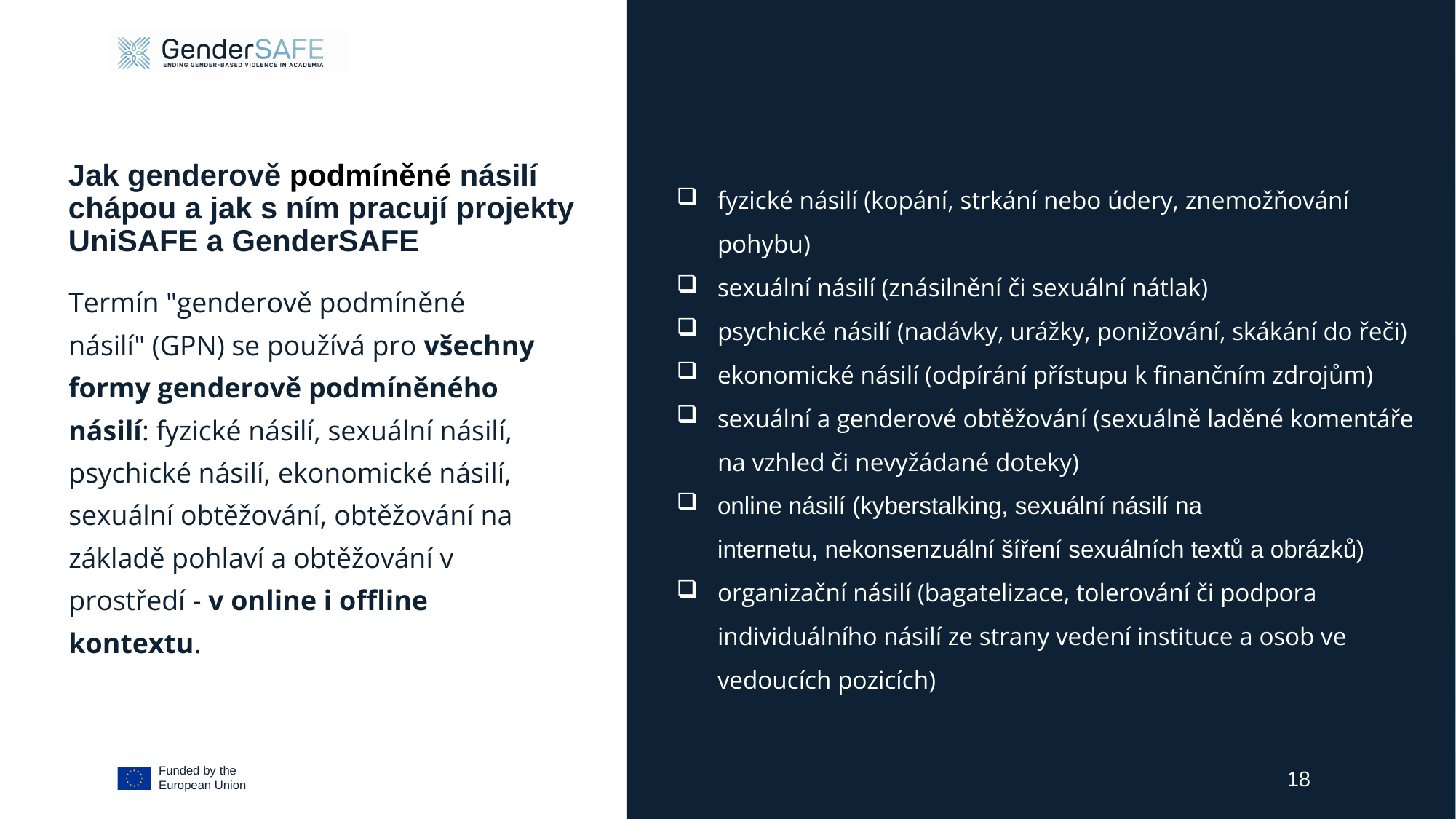

Jak genderově podmíněné násilí chápou a jak s ním pracují projekty UniSAFE a GenderSAFE

fyzické násilí (kopání, strkání nebo údery, znemožňování pohybu)
sexuální násilí (znásilnění či sexuální nátlak)
psychické násilí (nadávky, urážky, ponižování, skákání do řeči)
ekonomické násilí (odpírání přístupu k finančním zdrojům)
sexuální a genderové obtěžování (sexuálně laděné komentáře na vzhled či nevyžádané doteky)
online násilí (kyberstalking, sexuální násilí na internetu, nekonsenzuální šíření sexuálních textů a obrázků)
organizační násilí (bagatelizace, tolerování či podpora individuálního násilí ze strany vedení instituce a osob ve vedoucích pozicích)
Termín "genderově podmíněné násilí" (GPN) se používá pro všechny formy genderově podmíněného násilí: fyzické násilí, sexuální násilí, psychické násilí, ekonomické násilí, sexuální obtěžování, obtěžování na základě pohlaví a obtěžování v prostředí - v online i offline kontextu.
18